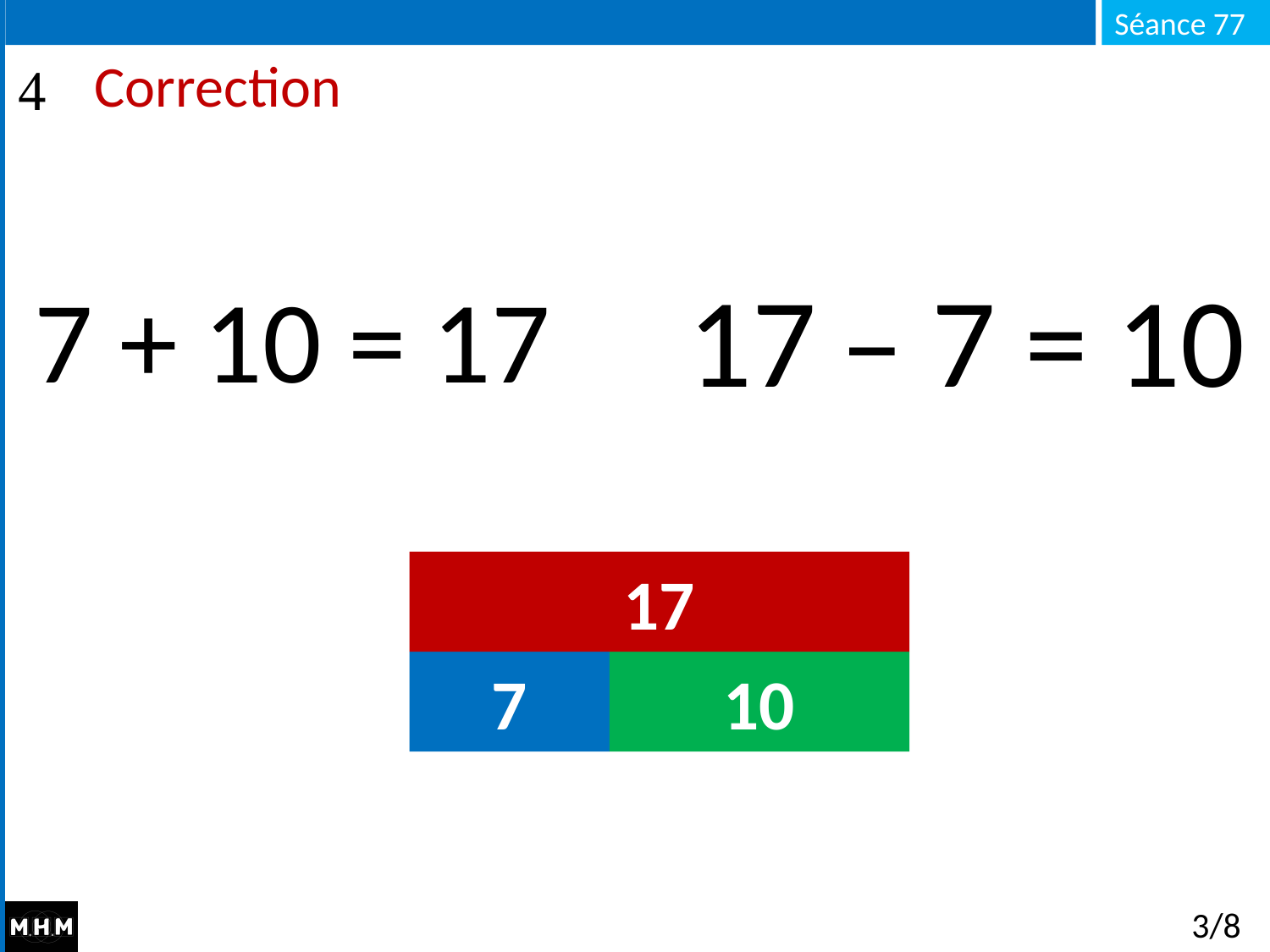

# Correction
17  ­̶  7 = 10
7 + 10 = 17
17
7
10
3/8